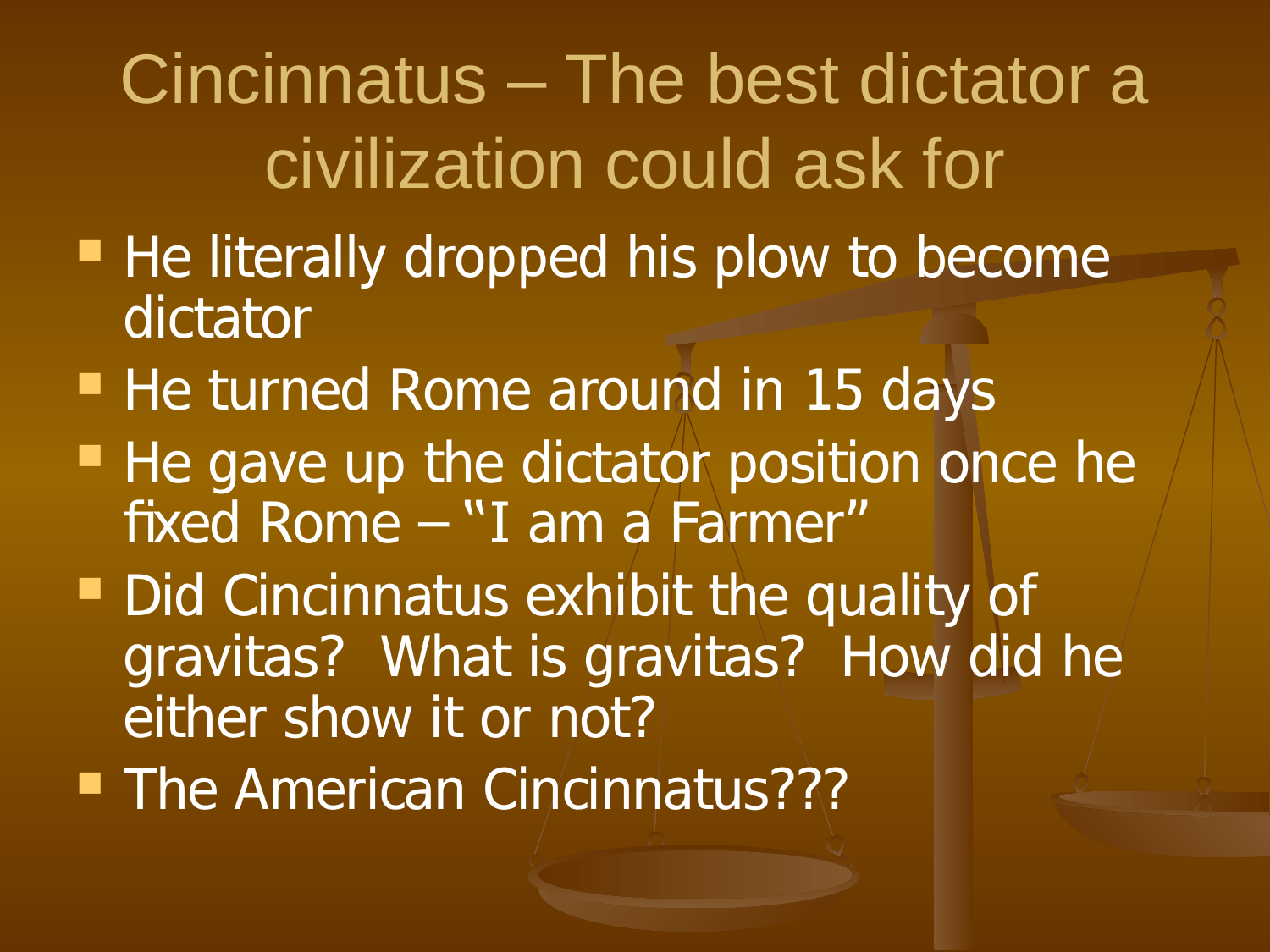

# Cincinnatus – The best dictator a civilization could ask for
He literally dropped his plow to become dictator
He turned Rome around in 15 days
He gave up the dictator position once he fixed Rome – “I am a Farmer”
Did Cincinnatus exhibit the quality of gravitas?  What is gravitas?  How did he either show it or not?
The American Cincinnatus???